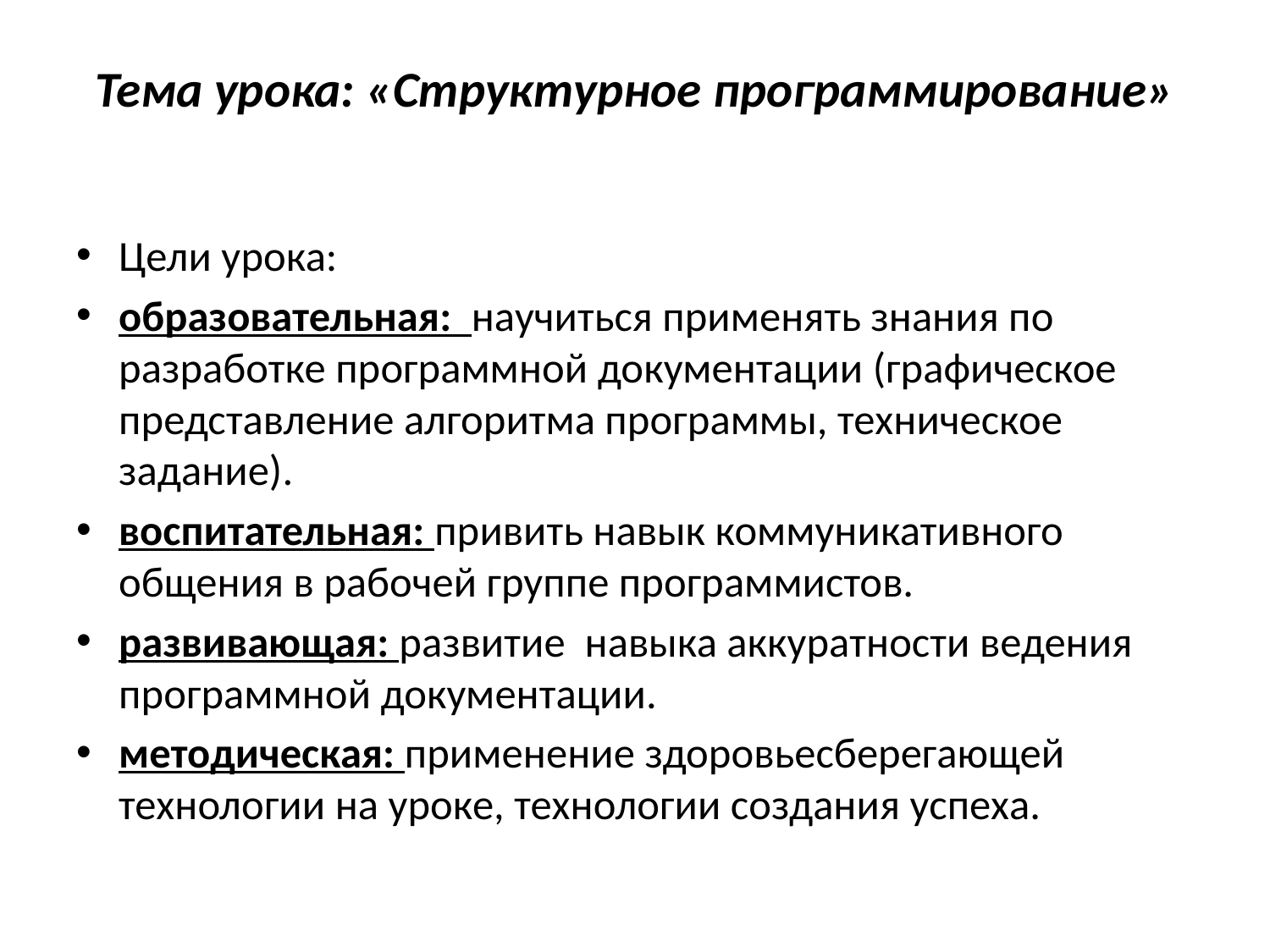

# Тема урока: «Структурное программирование»
Цели урока:
образовательная:  научиться применять знания по разработке программной документации (графическое представление алгоритма программы, техническое задание).
воспитательная: привить навык коммуникативного общения в рабочей группе программистов.
развивающая: развитие  навыка аккуратности ведения программной документации.
методическая: применение здоровьесберегающей технологии на уроке, технологии создания успеха.